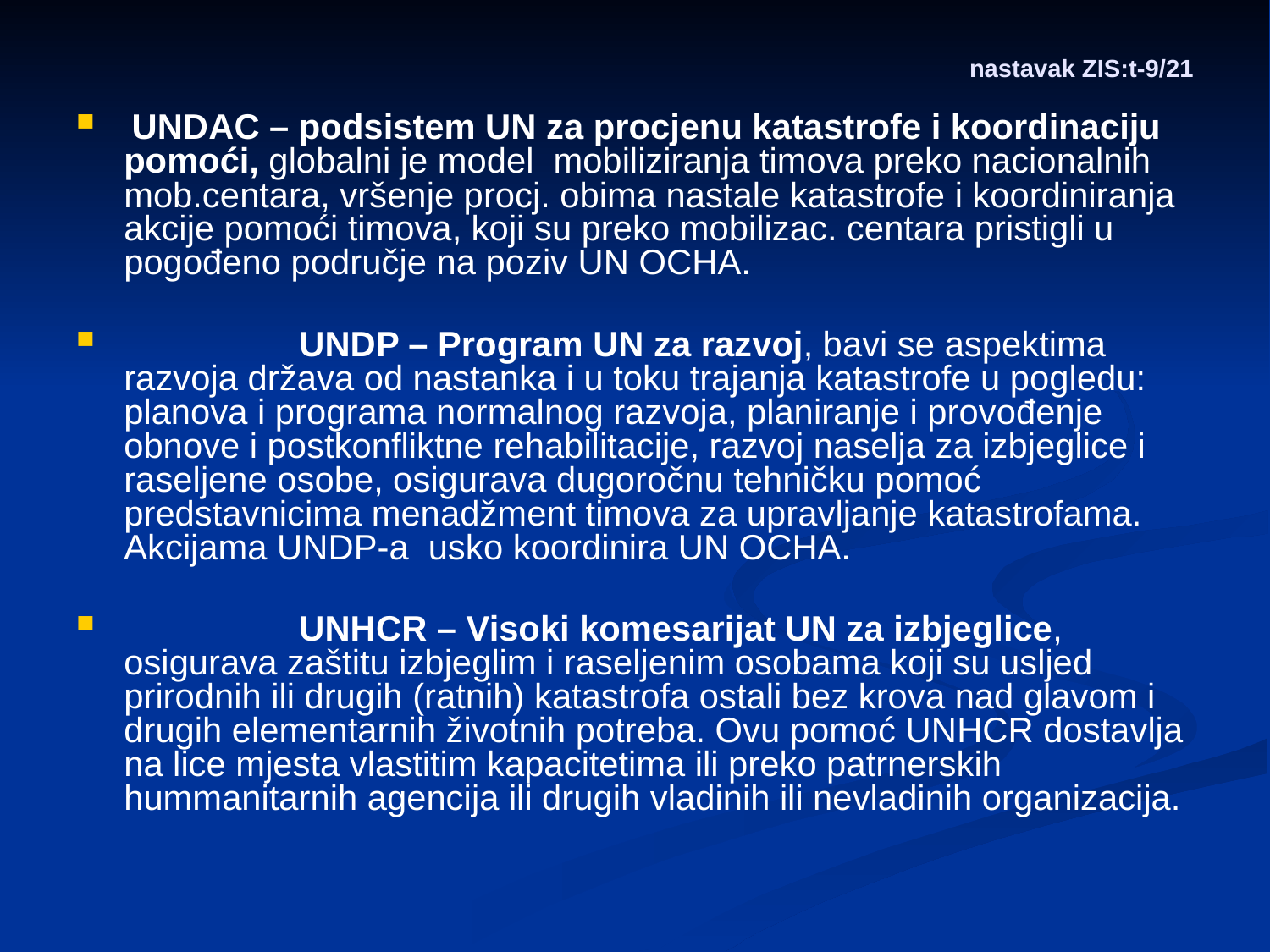

# nastavak ZIS:t-9/21
 UNDAC – podsistem UN za procjenu katastrofe i koordinaciju pomoći, globalni je model  mobiliziranja timova preko nacionalnih mob.centara, vršenje procj. obima nastale katastrofe i koordiniranja akcije pomoći timova, koji su preko mobilizac. centara pristigli u pogođeno područje na poziv UN OCHA.

                  UNDP – Program UN za razvoj, bavi se aspektima razvoja država od nastanka i u toku trajanja katastrofe u pogledu: planova i programa normalnog razvoja, planiranje i provođenje obnove i postkonfliktne rehabilitacije, razvoj naselja za izbjeglice i raseljene osobe, osigurava dugoročnu tehničku pomoć predstavnicima menadžment timova za upravljanje katastrofama. Akcijama UNDP-a  usko koordinira UN OCHA.

                  UNHCR – Visoki komesarijat UN za izbjeglice, osigurava zaštitu izbjeglim i raseljenim osobama koji su usljed prirodnih ili drugih (ratnih) katastrofa ostali bez krova nad glavom i drugih elementarnih životnih potreba. Ovu pomoć UNHCR dostavlja na lice mjesta vlastitim kapacitetima ili preko patrnerskih hummanitarnih agencija ili drugih vladinih ili nevladinih organizacija.